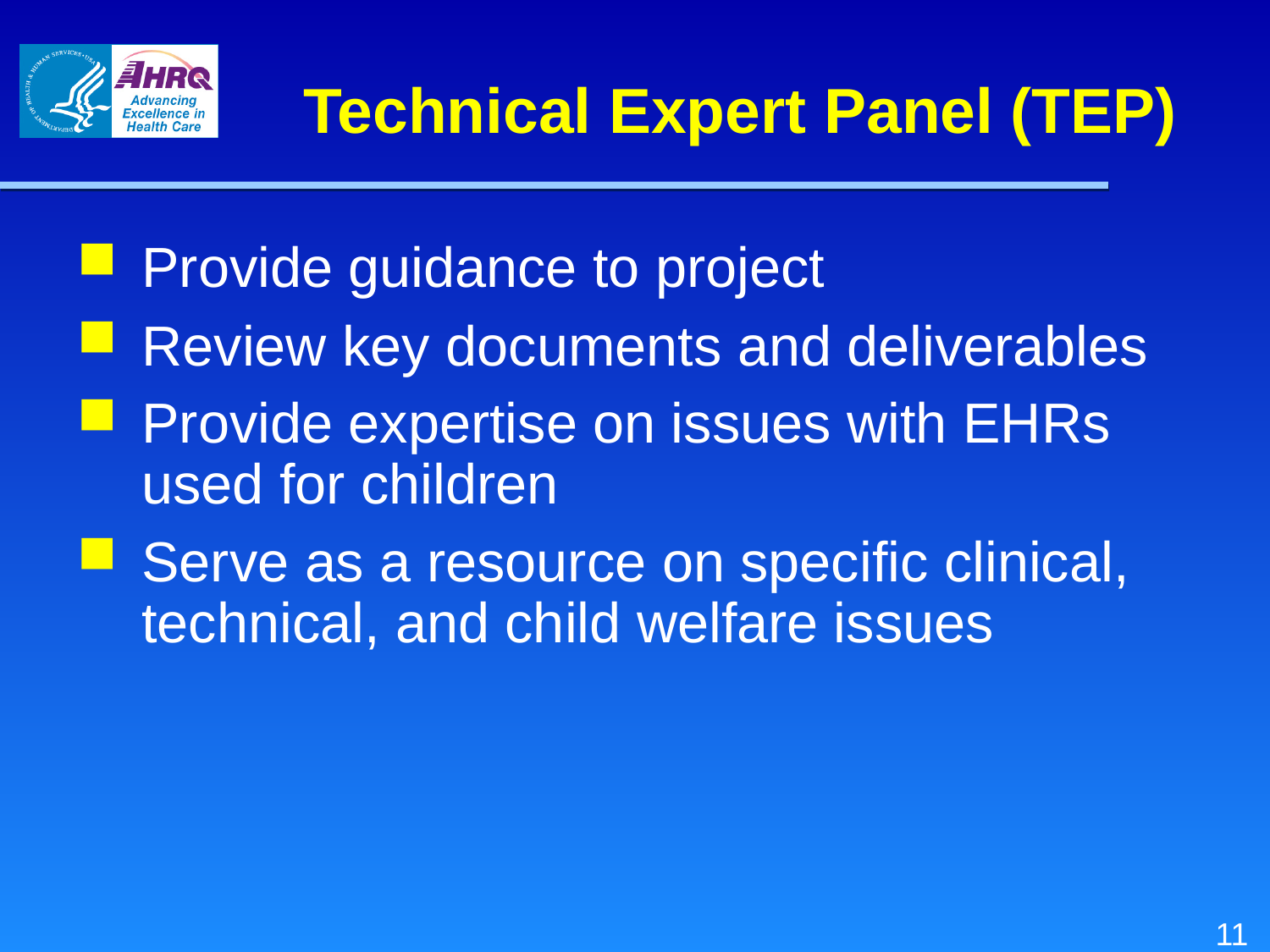

Technical Expert Panel (TEP)
Provide guidance to project
Review key documents and deliverables
Provide expertise on issues with EHRs used for children
Serve as a resource on specific clinical, technical, and child welfare issues
11